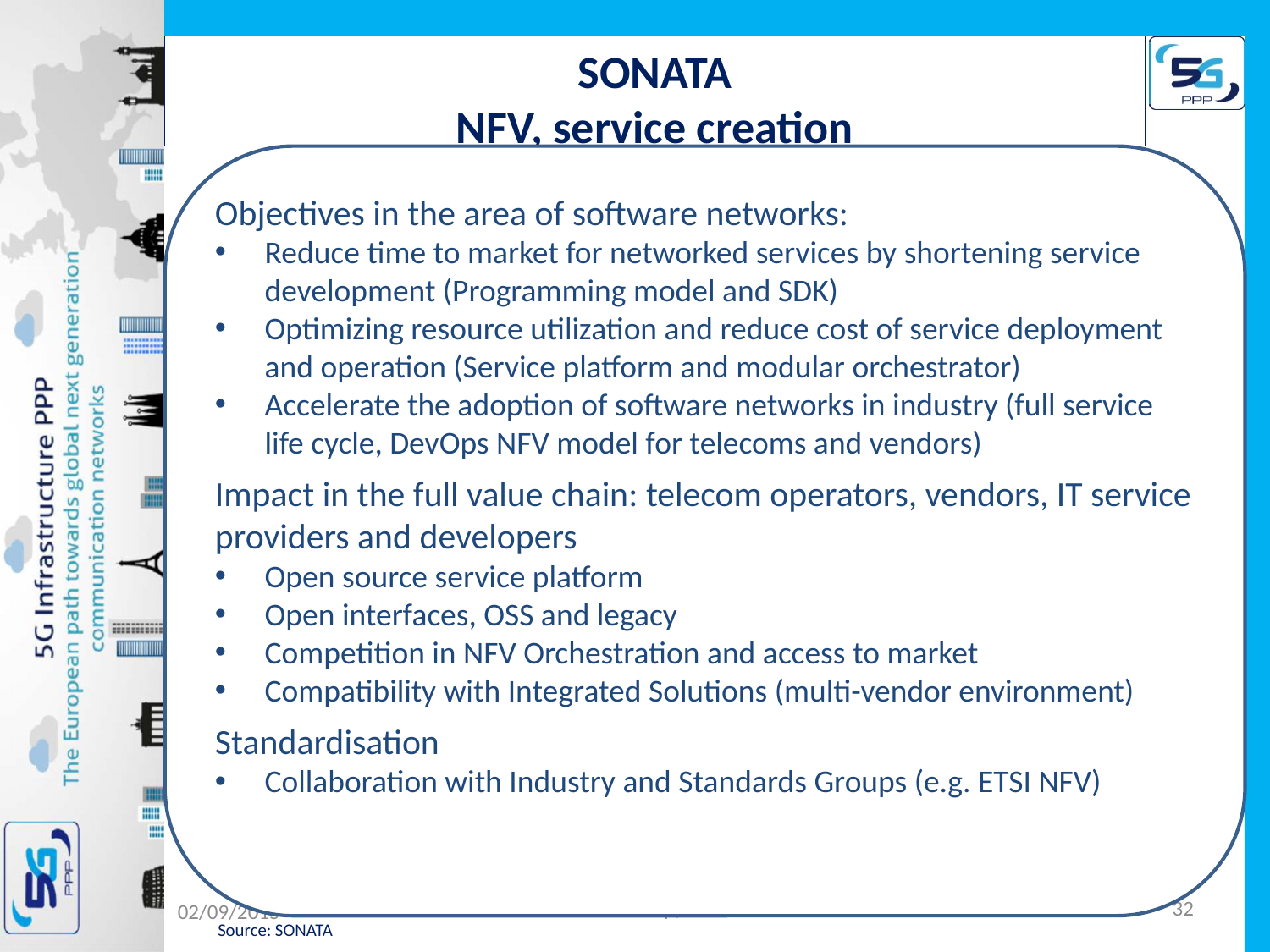

SONATA
NFV, service creation
Objectives in the area of software networks:
Reduce time to market for networked services by shortening service development (Programming model and SDK)
Optimizing resource utilization and reduce cost of service deployment and operation (Service platform and modular orchestrator)
Accelerate the adoption of software networks in industry (full service life cycle, DevOps NFV model for telecoms and vendors)
Impact in the full value chain: telecom operators, vendors, IT service providers and developers
Open source service platform
Open interfaces, OSS and legacy
Competition in NFV Orchestration and access to market
Compatibility with Integrated Solutions (multi-vendor environment)
Standardisation
Collaboration with Industry and Standards Groups (e.g. ETSI NFV)

Research projects

Innovation projects

SONATA
Service Programming and Orchestration for Virtualized Software Networks
5GEx
5G Exchange
SUPERFLUIDITY
Superfluidity: a super-fluid, cloud-native, converged edge system
VirtuWind
Virtual and programmable industrial network prototype deployed in operational Wind park
COHERENT
Coordinated control and spectrum management for 5G heterogeneous radio access networks
METIS-II
Mobile and wireless communications Enablers for Twenty-twenty (2020) Information Society-II
5G-Norma
5G NOvel Radio Multiservice adaptive network Architecture
SPEED-5G
quality of Service Provision and capacity Expansion through Extended-DSA for 5G
FANTASTIC-5G
Flexible Air iNTerfAce for Scalable service delivery wiThin wIreless Communication networks of the 5th Generation
5G-Xhaul
Dynamically reconfigurable optical-wireless backhaul/fronthaul with cognitive control plane for small cells and cloud-RANs
SESAME
Small cEllS coordinAtion for Multi-tenancy and Edge services
Flex5Gware
Flexible and efficient hardware/software platforms for 5G network elements and devices
mmMAGIC
Millimetre-Wave Based Mobile Radio Access Network for Fifth Generation Integrated Communications
Xhaul
The 5G Integrated fronthaul/backhaul
3GPP RAN 5G Workshop, 17.-18.9.2015
32
02/09/2015
Source: SONATA